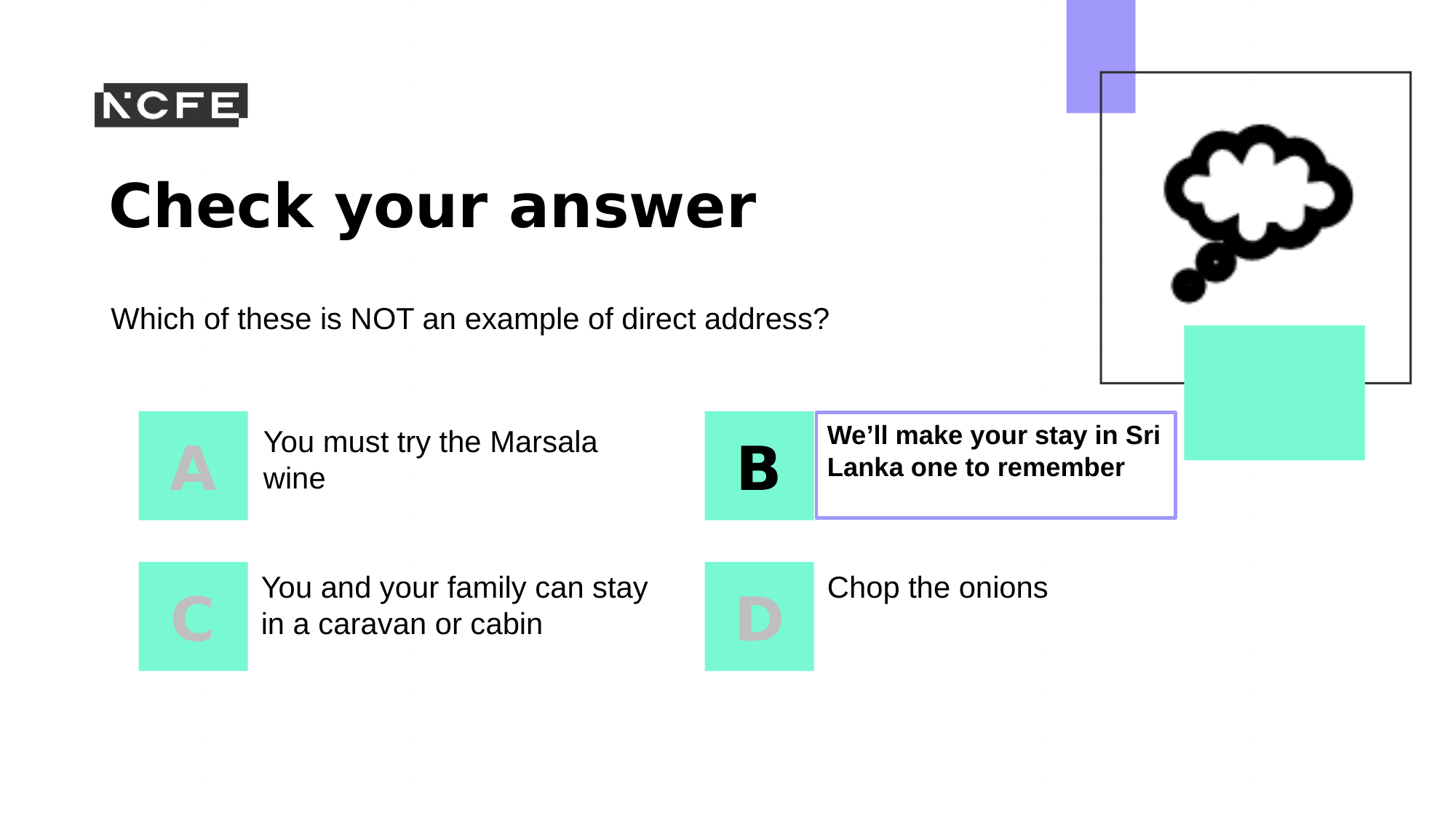

Which of these is NOT an example of direct address?
We’ll make your stay in Sri Lanka one to remember

You must try the Marsala wine
You and your family can stay in a caravan or cabin
Chop the onions